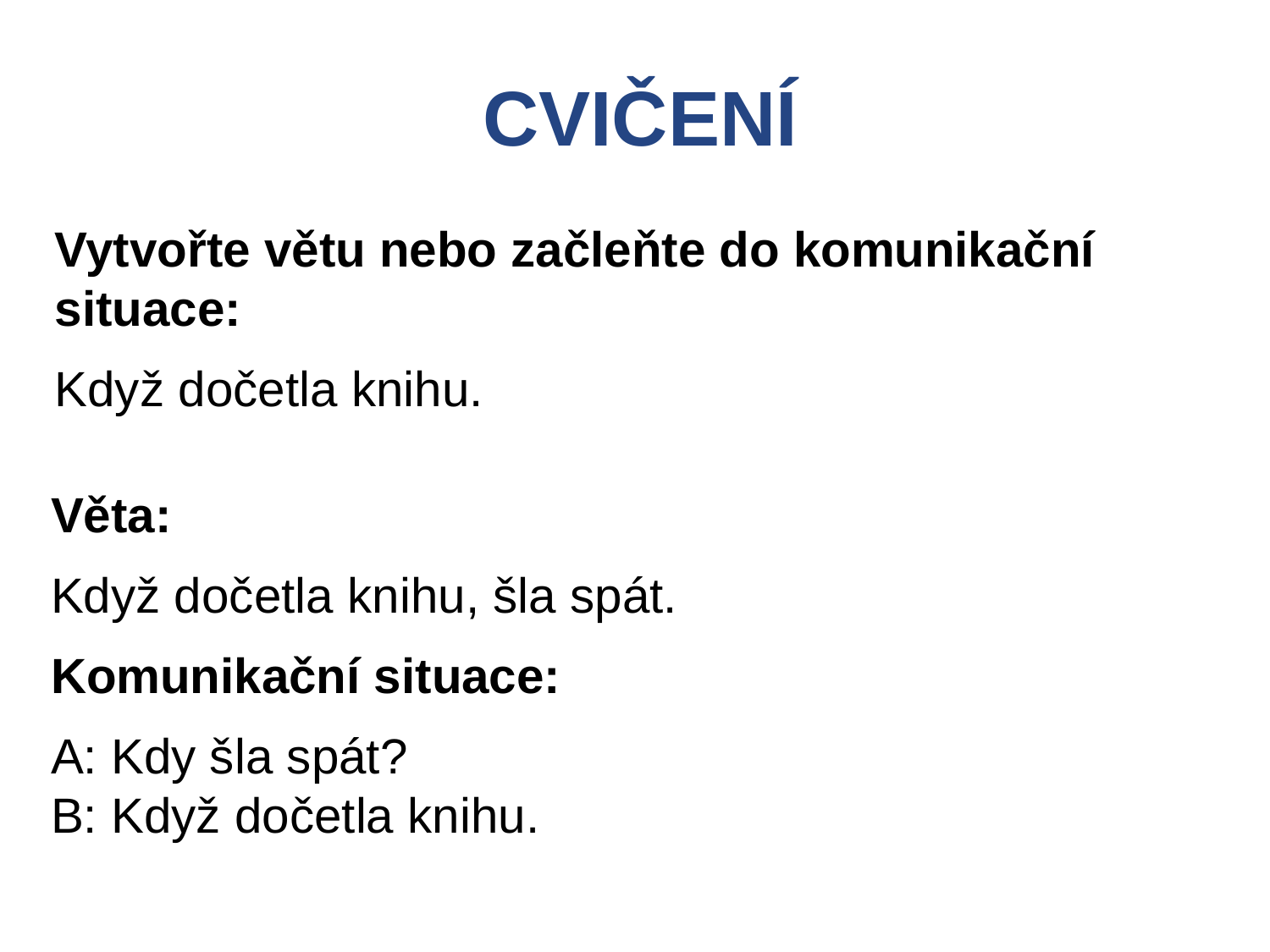

CVIČENÍ
Vytvořte větu nebo začleňte do komunikační situace:
Když dočetla knihu.
Věta:
Když dočetla knihu, šla spát.
Komunikační situace:
A: Kdy šla spát?
B: Když dočetla knihu.